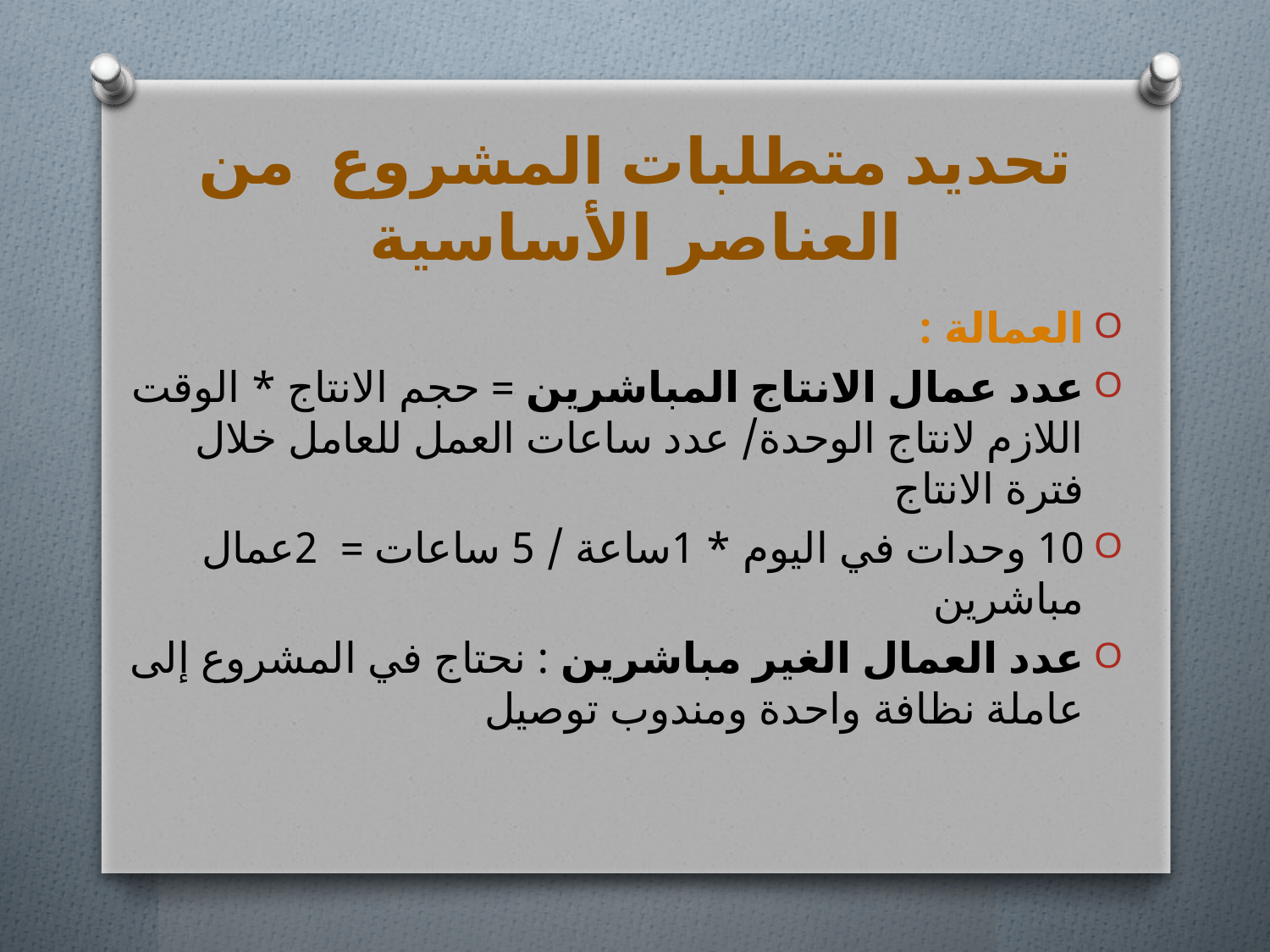

# تحديد متطلبات المشروع  من العناصر الأساسية
العمالة :
عدد عمال الانتاج المباشرين = حجم الانتاج * الوقت اللازم لانتاج الوحدة/ عدد ساعات العمل للعامل خلال فترة الانتاج
10 وحدات في اليوم * 1ساعة / 5 ساعات =  2عمال مباشرين
عدد العمال الغير مباشرين : نحتاج في المشروع إلى عاملة نظافة واحدة ومندوب توصيل